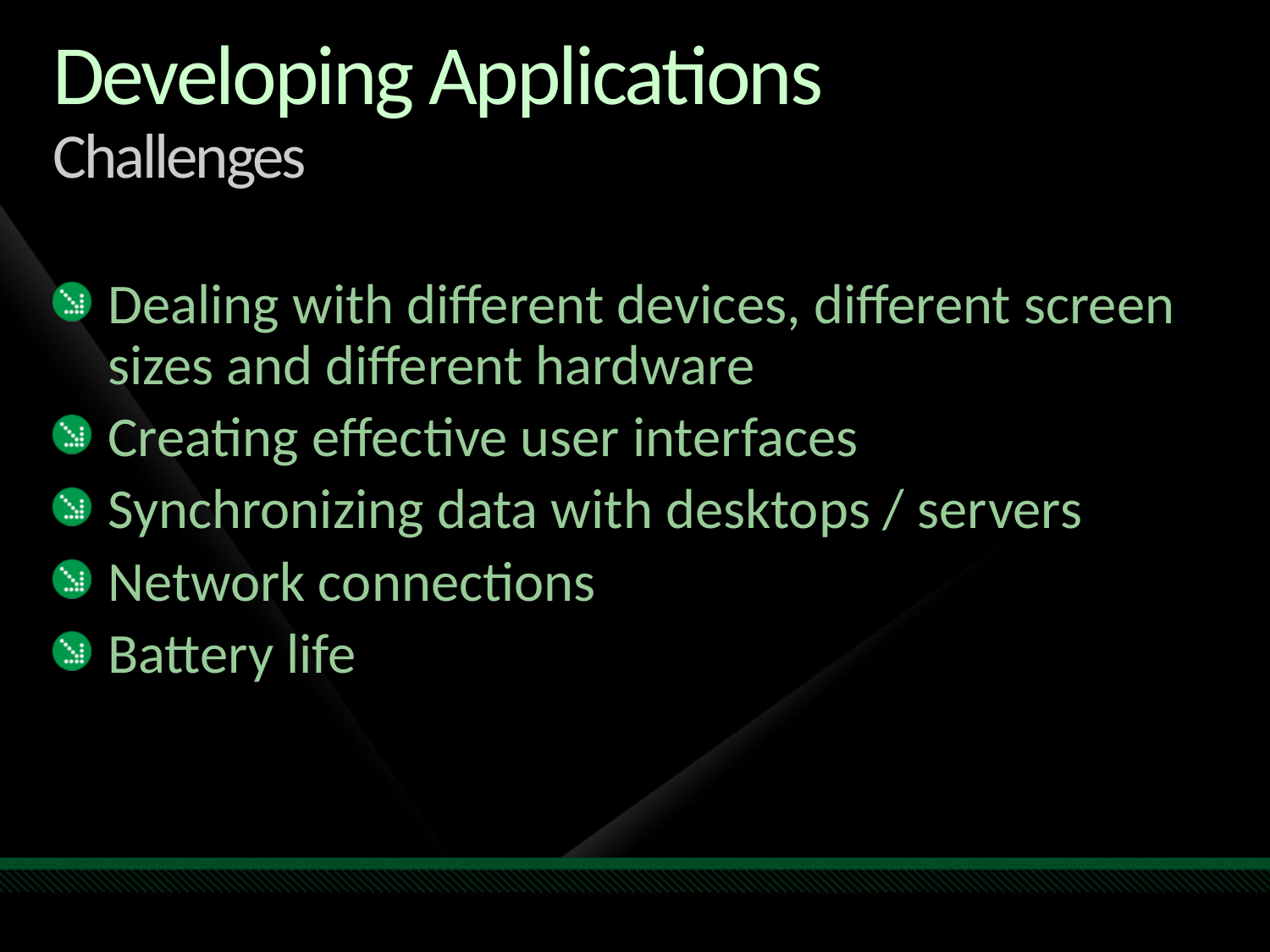

# Developing Applications Challenges

Dealing with different devices, different screen sizes and different hardware
Creating effective user interfaces
Synchronizing data with desktops / servers
Network connections
Battery life